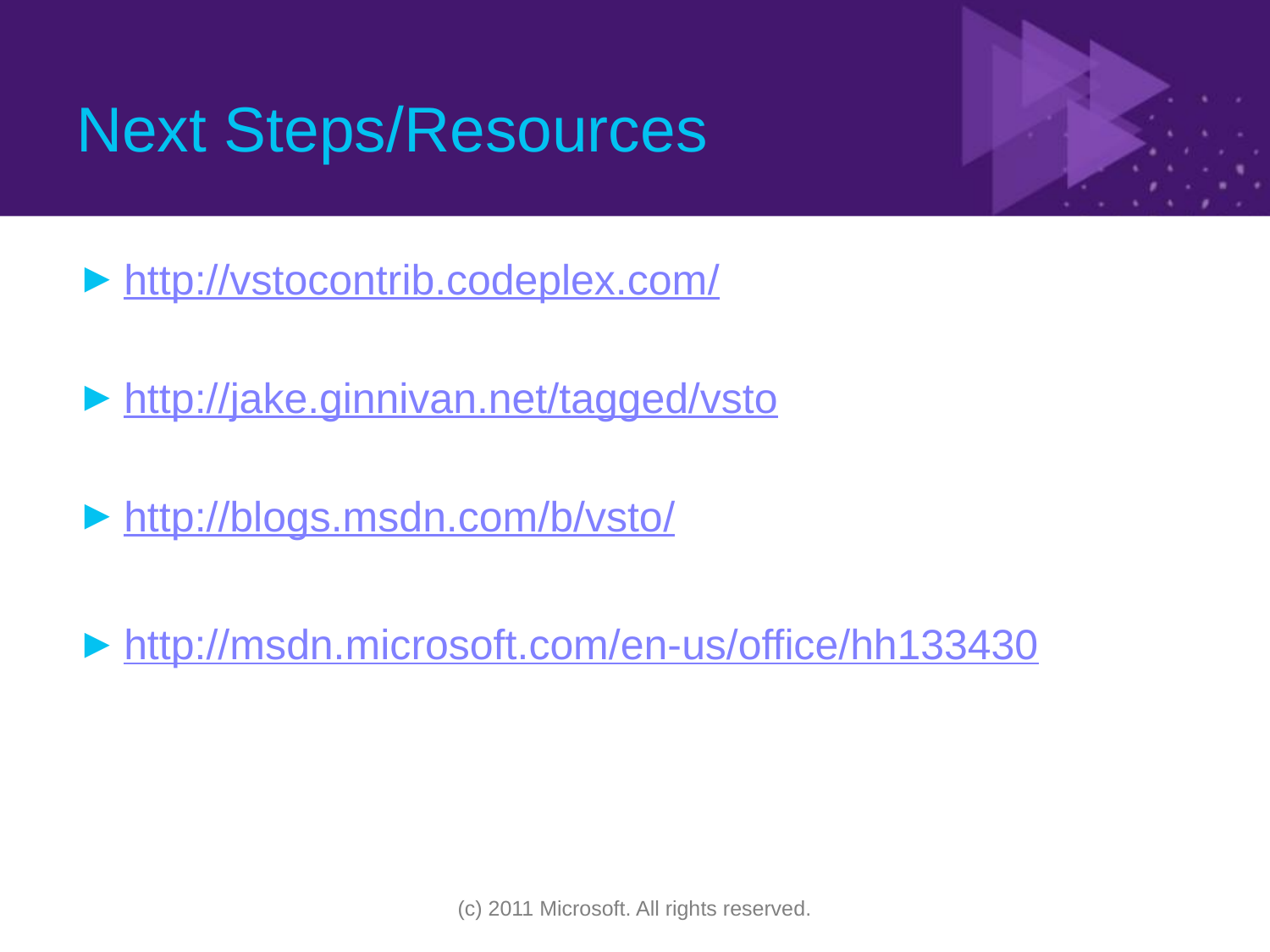

# Next Steps/Resources
http://vstocontrib.codeplex.com/

http://jake.ginnivan.net/tagged/vsto

http://blogs.msdn.com/b/vsto/

http://msdn.microsoft.com/en-us/office/hh133430
(c) 2011 Microsoft. All rights reserved.